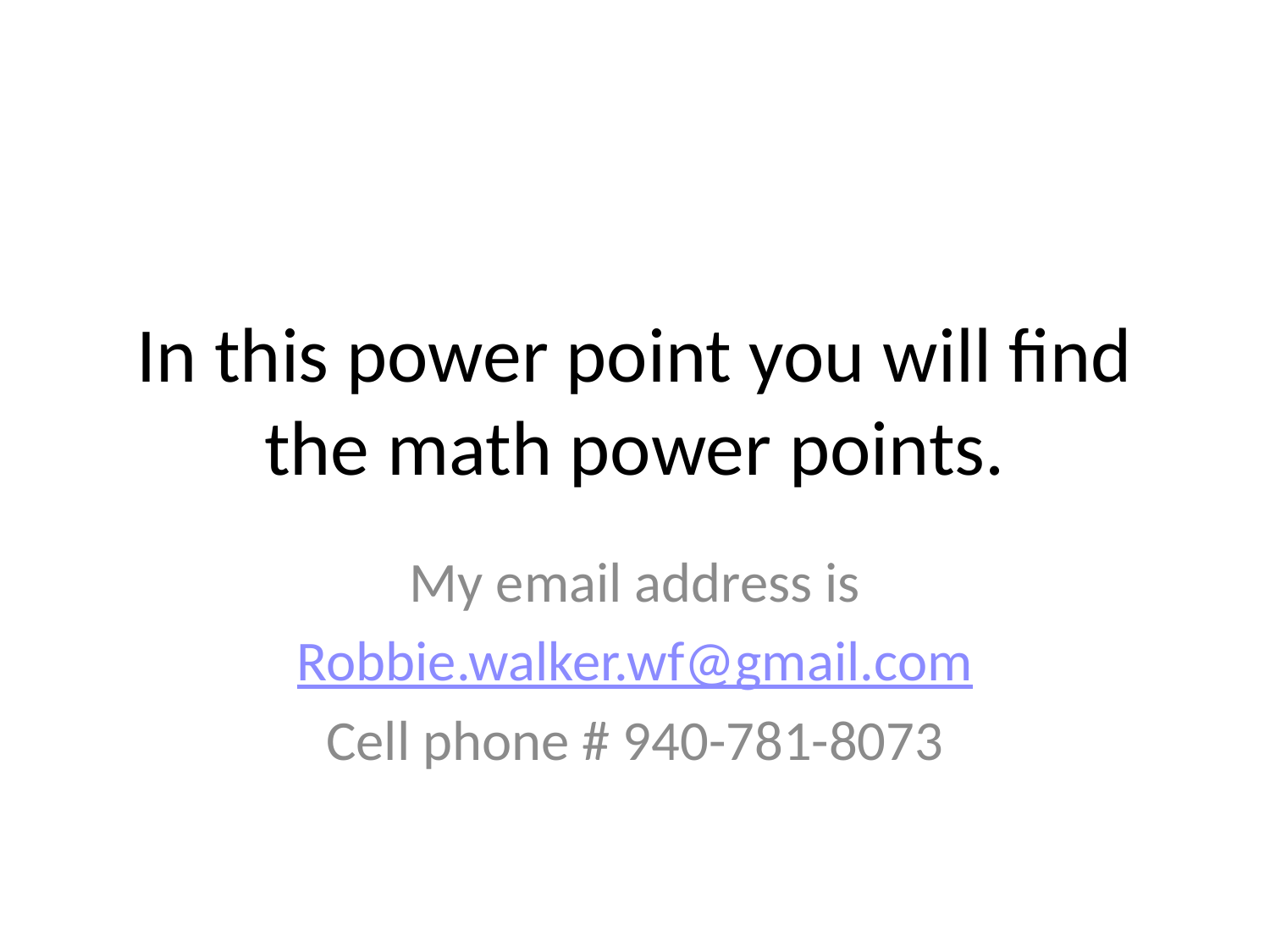

# In this power point you will find the math power points.
My email address is
Robbie.walker.wf@gmail.com
Cell phone # 940-781-8073